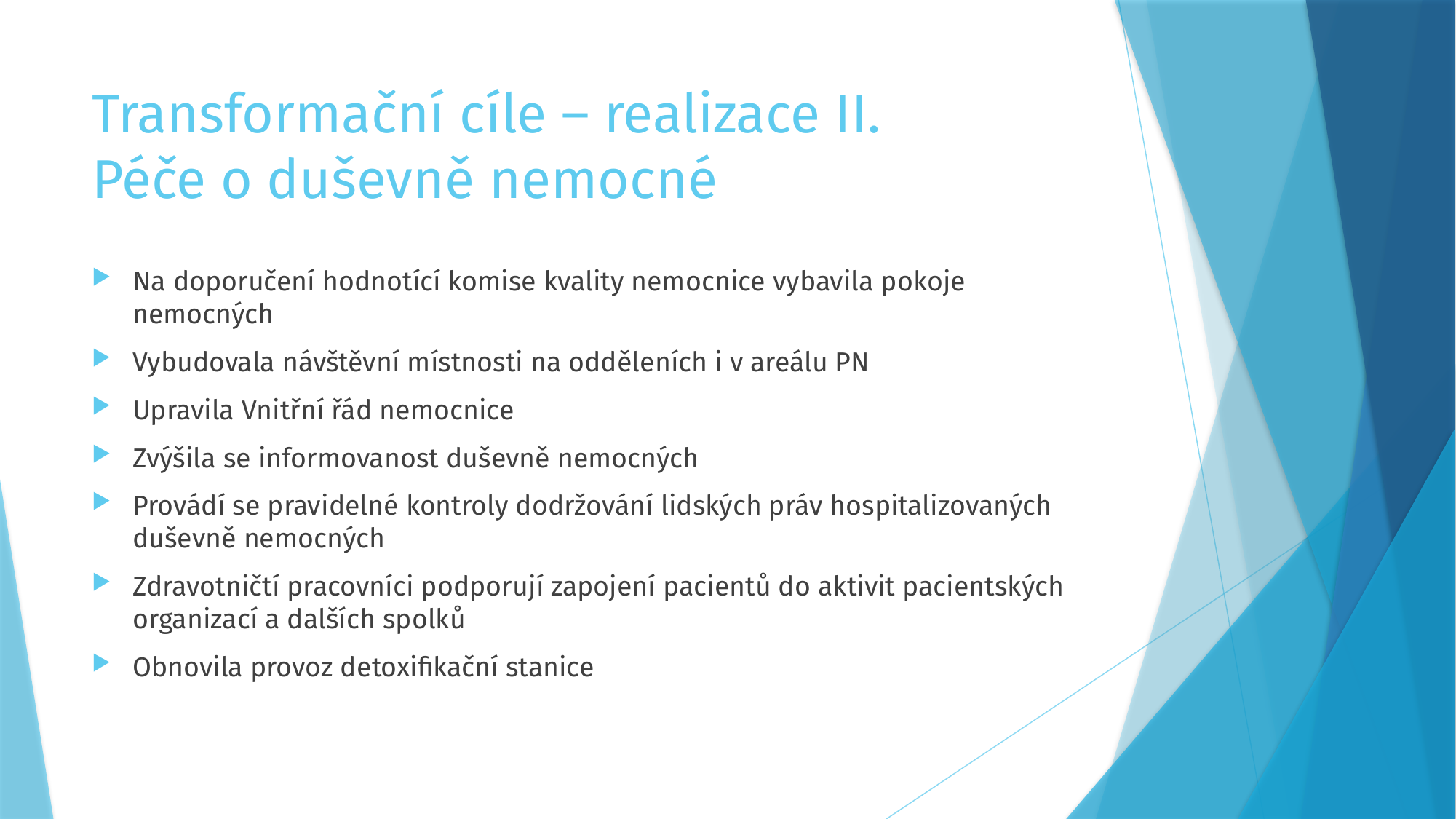

# Transformační cíle – realizace II. Péče o duševně nemocné
Na doporučení hodnotící komise kvality nemocnice vybavila pokoje nemocných
Vybudovala návštěvní místnosti na odděleních i v areálu PN
Upravila Vnitřní řád nemocnice
Zvýšila se informovanost duševně nemocných
Provádí se pravidelné kontroly dodržování lidských práv hospitalizovaných duševně nemocných
Zdravotničtí pracovníci podporují zapojení pacientů do aktivit pacientských organizací a dalších spolků
Obnovila provoz detoxifikační stanice